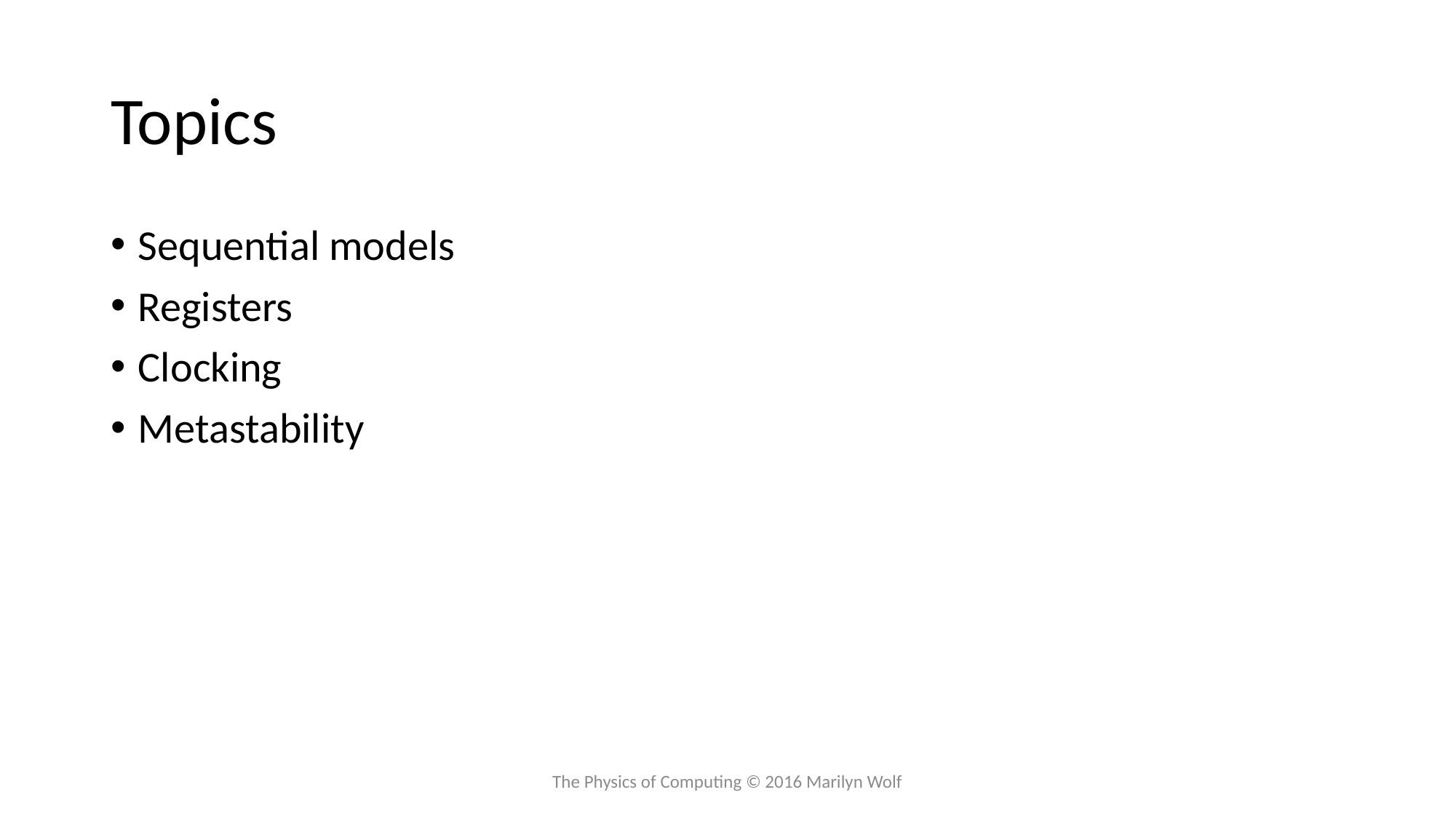

# Topics
Sequential models
Registers
Clocking
Metastability
The Physics of Computing © 2016 Marilyn Wolf